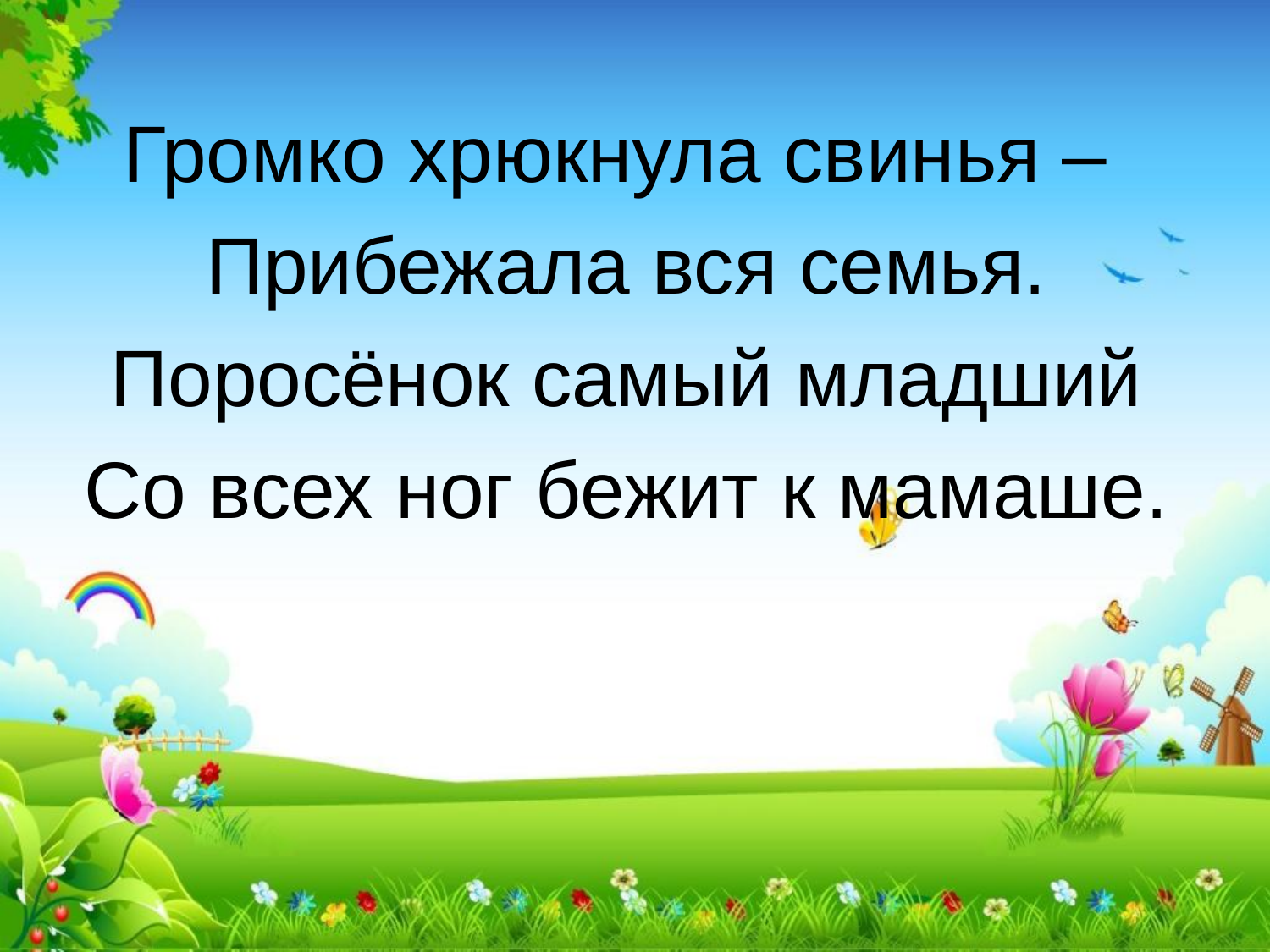

#
Громко хрюкнула свинья –
Прибежала вся семья.
Поросёнок самый младший
Со всех ног бежит к мамаше.